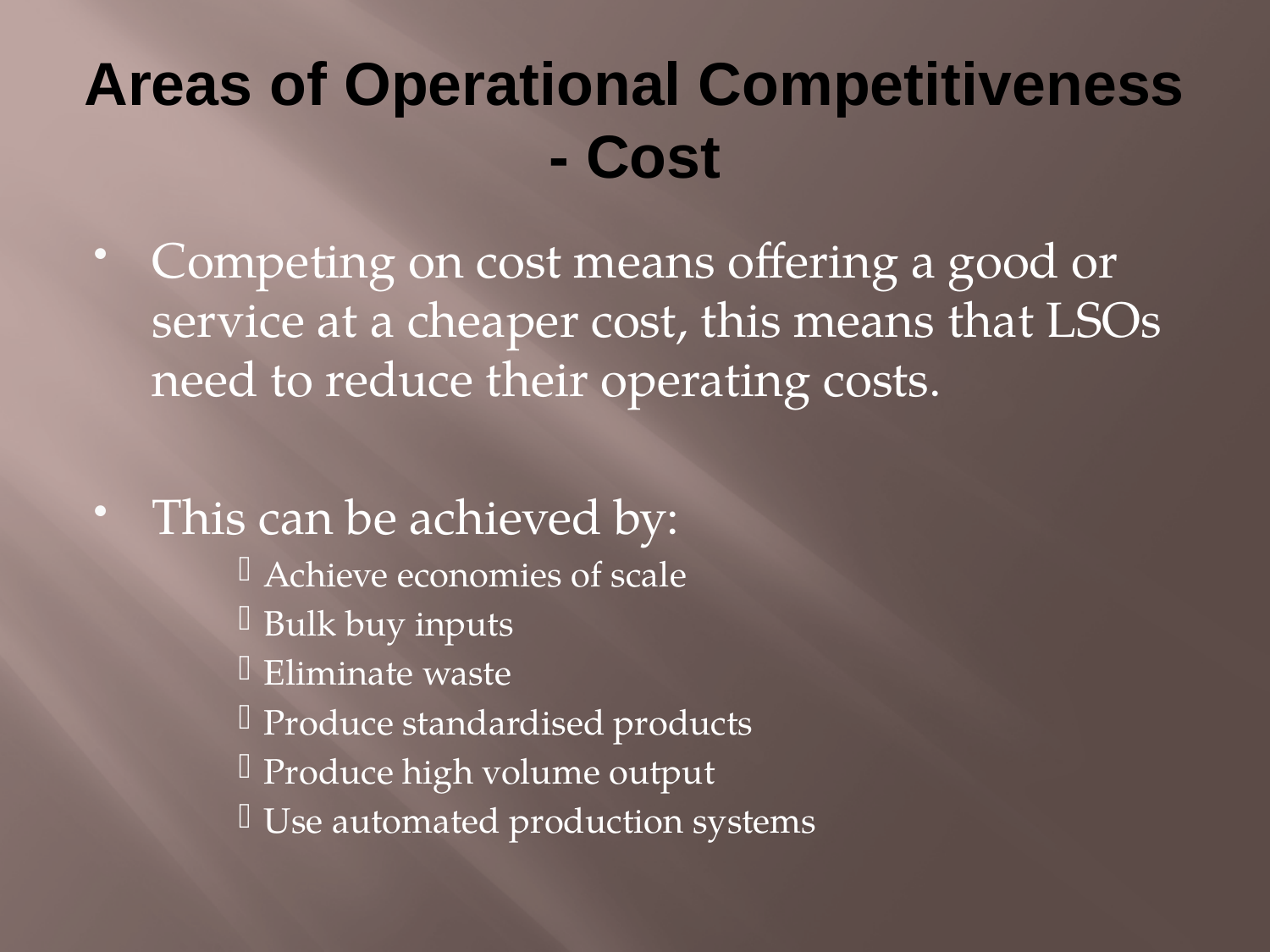

# Areas of Operational Competitiveness - Cost
Competing on cost means offering a good or service at a cheaper cost, this means that LSOs need to reduce their operating costs.

This can be achieved by:
Achieve economies of scale
Bulk buy inputs
Eliminate waste
Produce standardised products
Produce high volume output
Use automated production systems